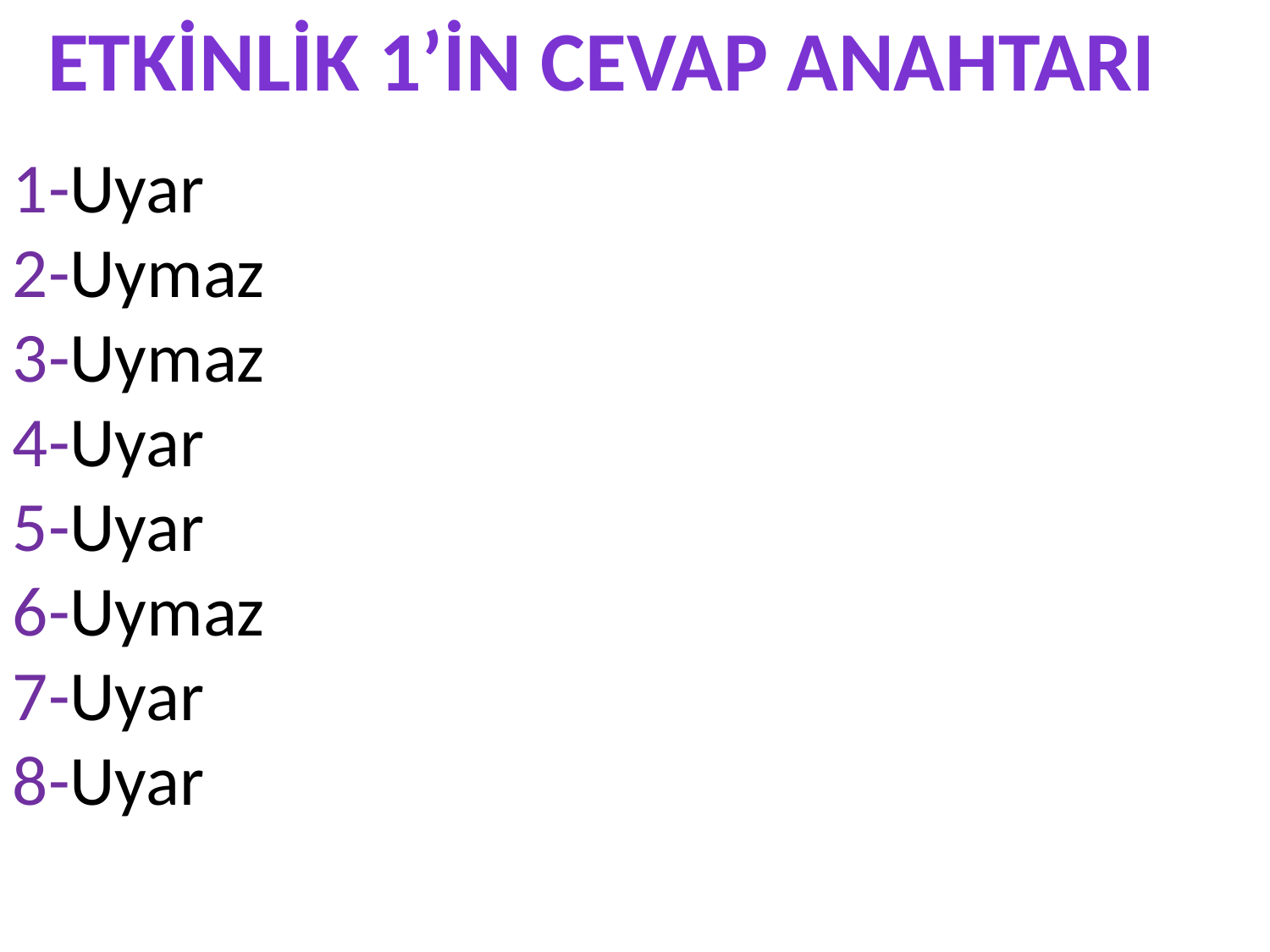

ETKİNLİK 1’İn cevap anahtarI
1-Uyar
2-Uymaz
3-Uymaz
4-Uyar
5-Uyar
6-Uymaz
7-Uyar
8-Uyar